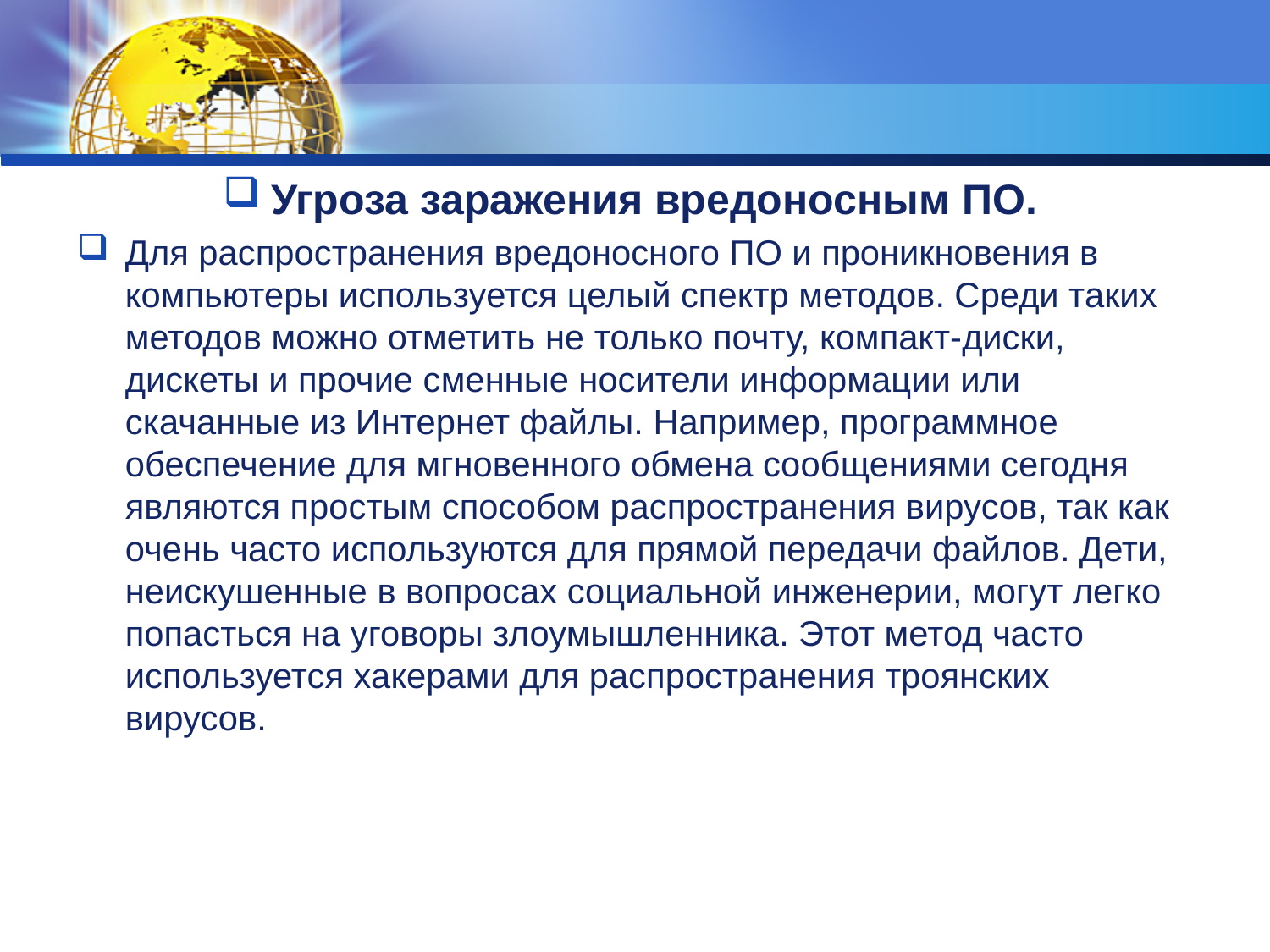

Угроза заражения вредоносным ПО.
Для распространения вредоносного ПО и проникновения в компьютеры используется целый спектр методов. Среди таких методов можно отметить не только почту, компакт-диски, дискеты и прочие сменные носители информации или скачанные из Интернет файлы. Например, программное обеспечение для мгновенного обмена сообщениями сегодня являются простым способом распространения вирусов, так как очень часто используются для прямой передачи файлов. Дети, неискушенные в вопросах социальной инженерии, могут легко попасться на уговоры злоумышленника. Этот метод часто используется хакерами для распространения троянских вирусов.